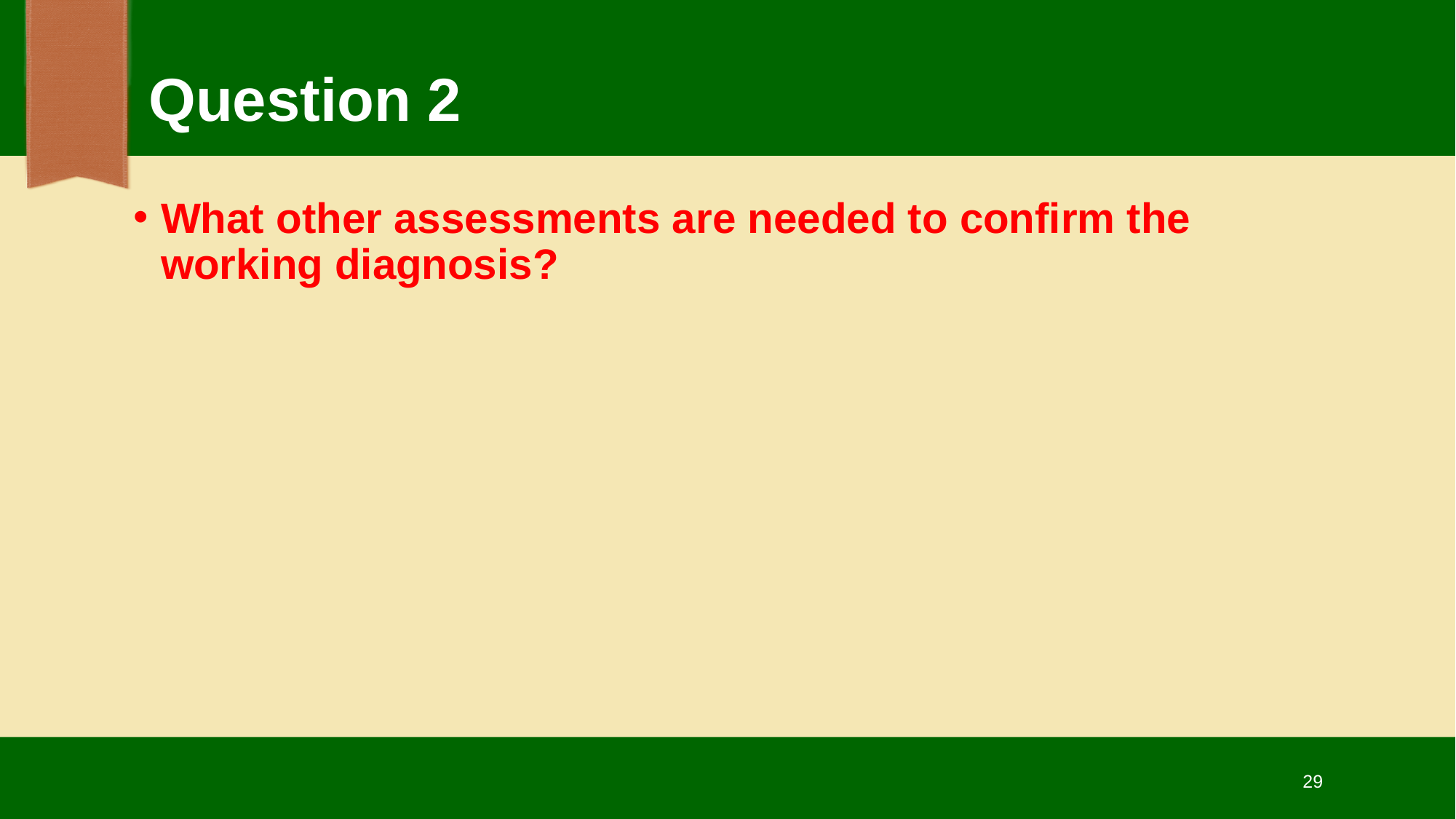

# Question 2
What other assessments are needed to confirm the working diagnosis?

29